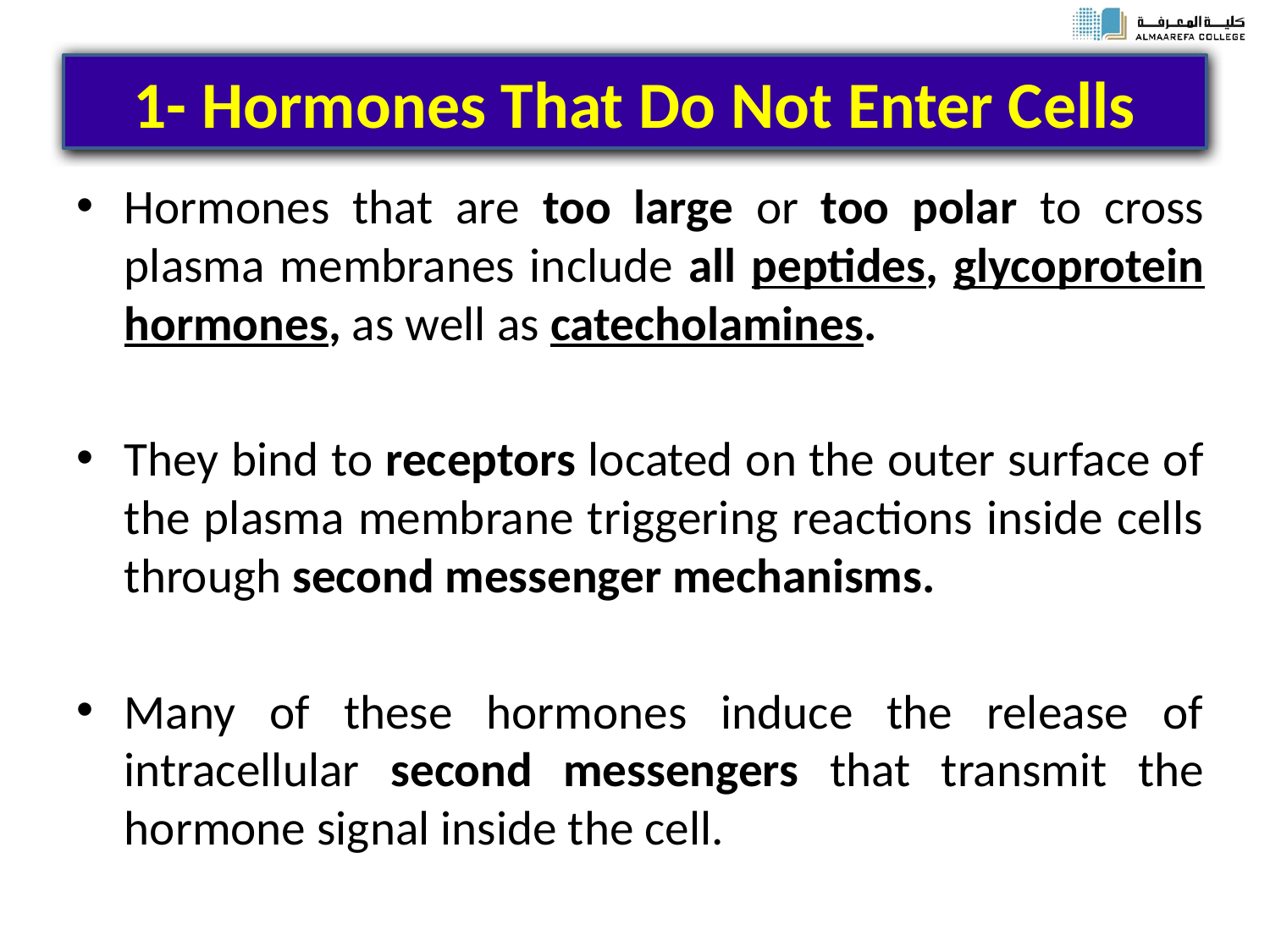

# 1- Hormones That Do Not Enter Cells
Hormones that are too large or too polar to cross plasma membranes include all peptides, glycoprotein hormones, as well as catecholamines.

They bind to receptors located on the outer surface of the plasma membrane triggering reactions inside cells through second messenger mechanisms.

Many of these hormones induce the release of intracellular second messengers that transmit the hormone signal inside the cell.